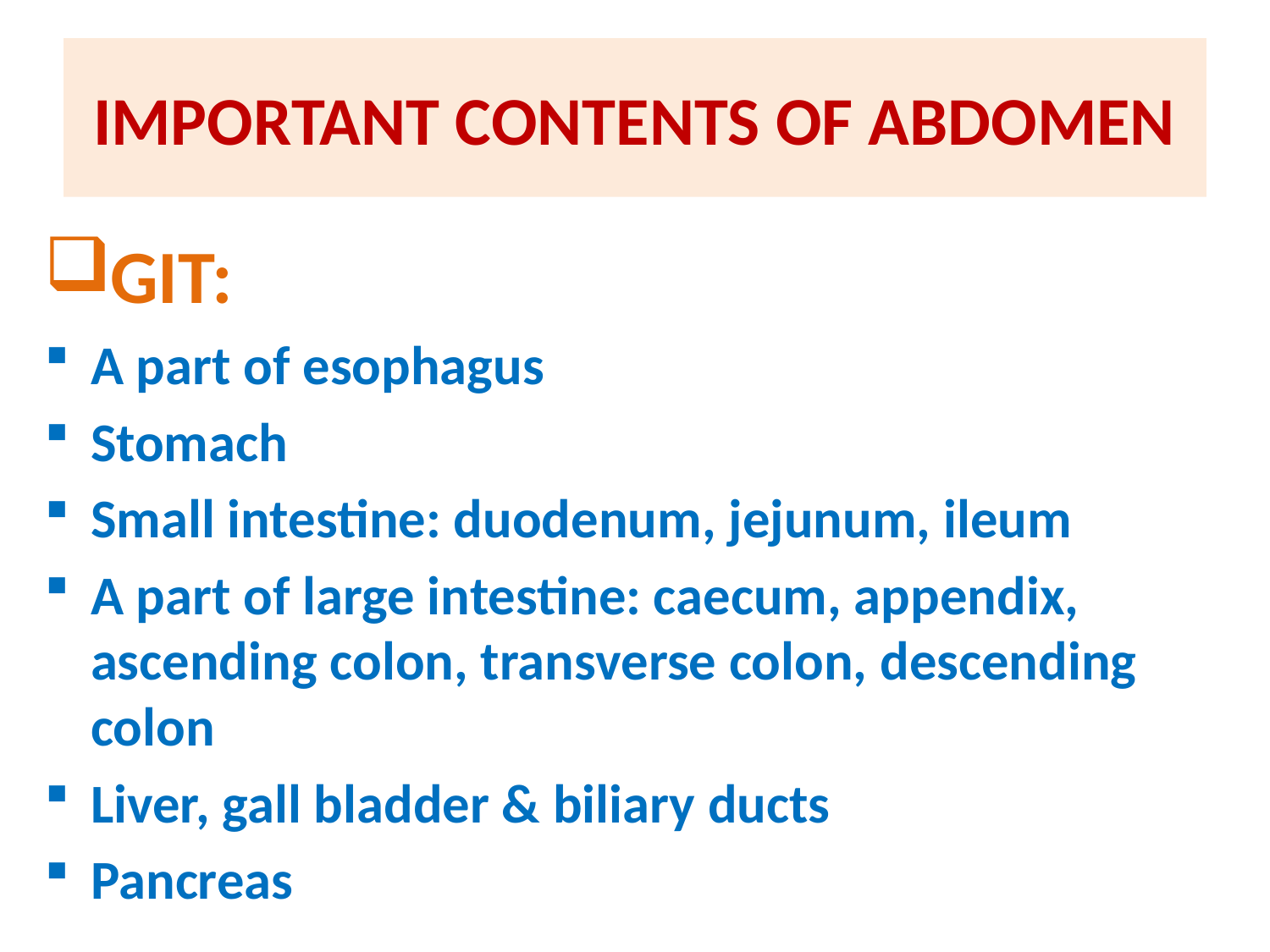

# IMPORTANT CONTENTS OF ABDOMEN
GIT:
A part of esophagus
Stomach
Small intestine: duodenum, jejunum, ileum
A part of large intestine: caecum, appendix, ascending colon, transverse colon, descending colon
Liver, gall bladder & biliary ducts
Pancreas